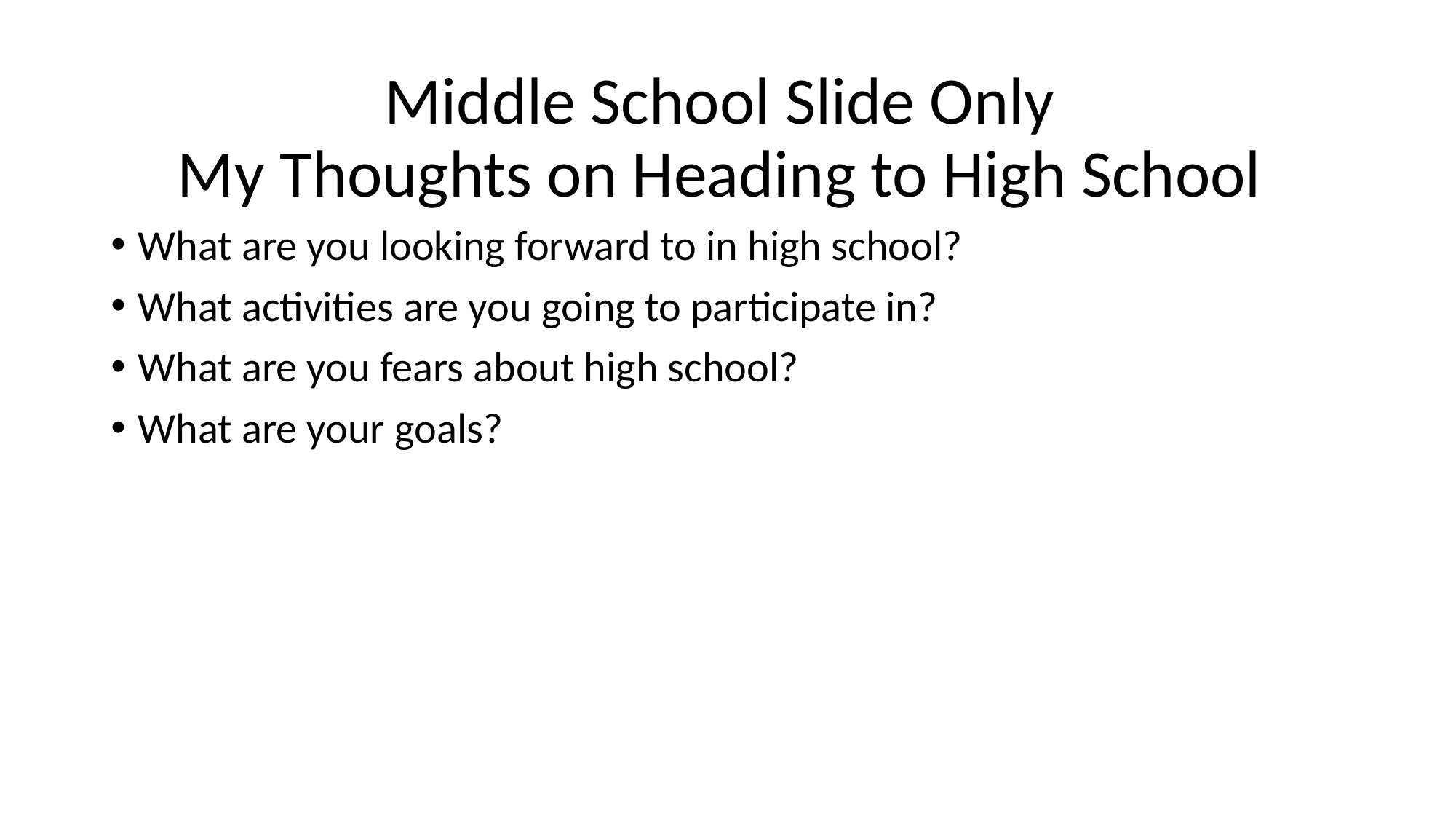

# Middle School Slide Only My Thoughts on Heading to High School
What are you looking forward to in high school?
What activities are you going to participate in?
What are you fears about high school?
What are your goals?